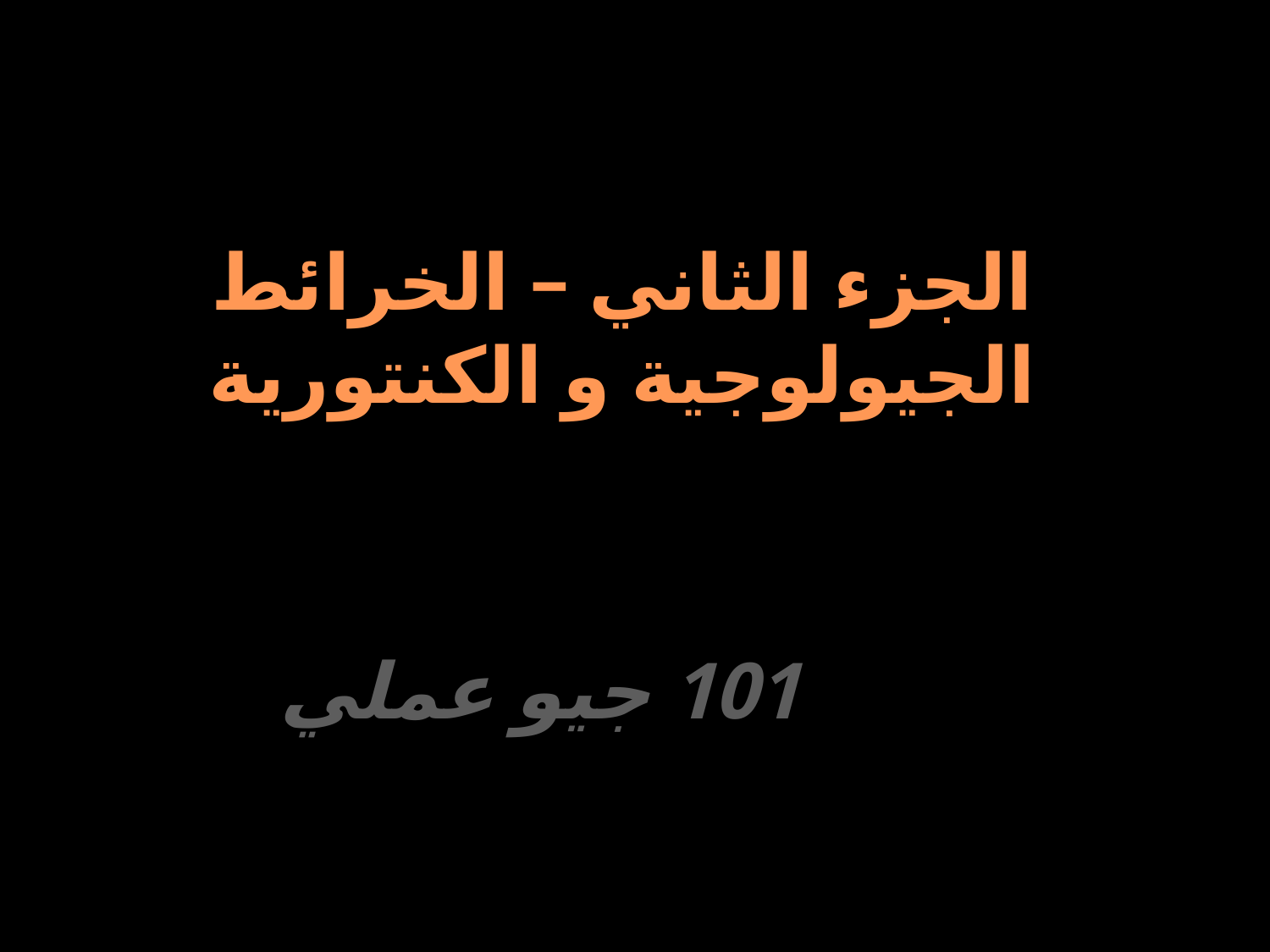

الجزء الثاني – الخرائط الجيولوجية و الكنتورية
# 101 جيو عملي